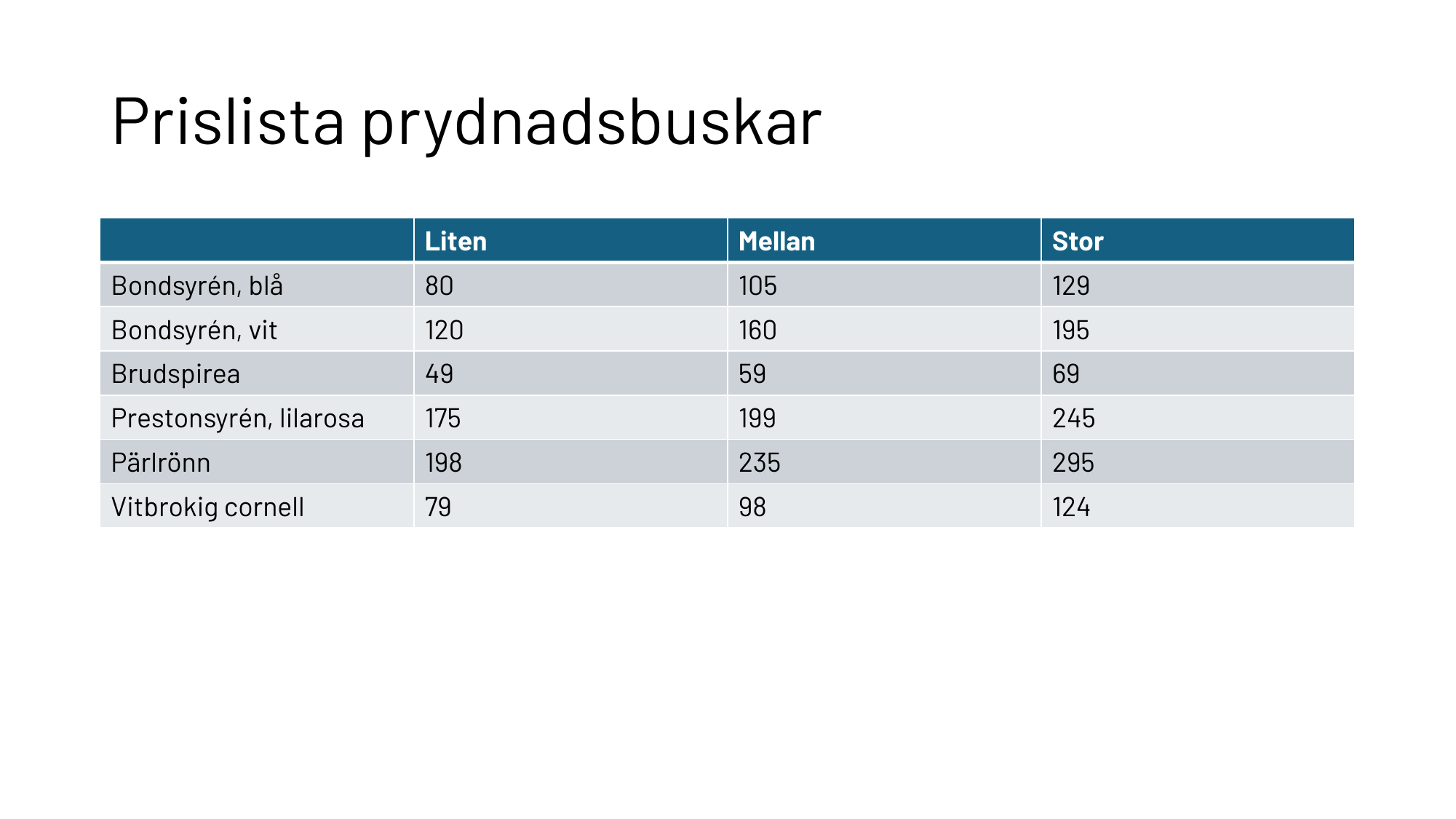

# Prislista prydnadsbuskar
|  | Liten | Mellan | Stor |
| --- | --- | --- | --- |
| Bondsyrén, blå | 80 | 105 | 129 |
| Bondsyrén, vit | 120 | 160 | 195 |
| Brudspirea | 49 | 59 | 69 |
| Prestonsyrén, lilarosa | 175 | 199 | 245 |
| Pärlrönn | 198 | 235 | 295 |
| Vitbrokig cornell | 79 | 98 | 124 |